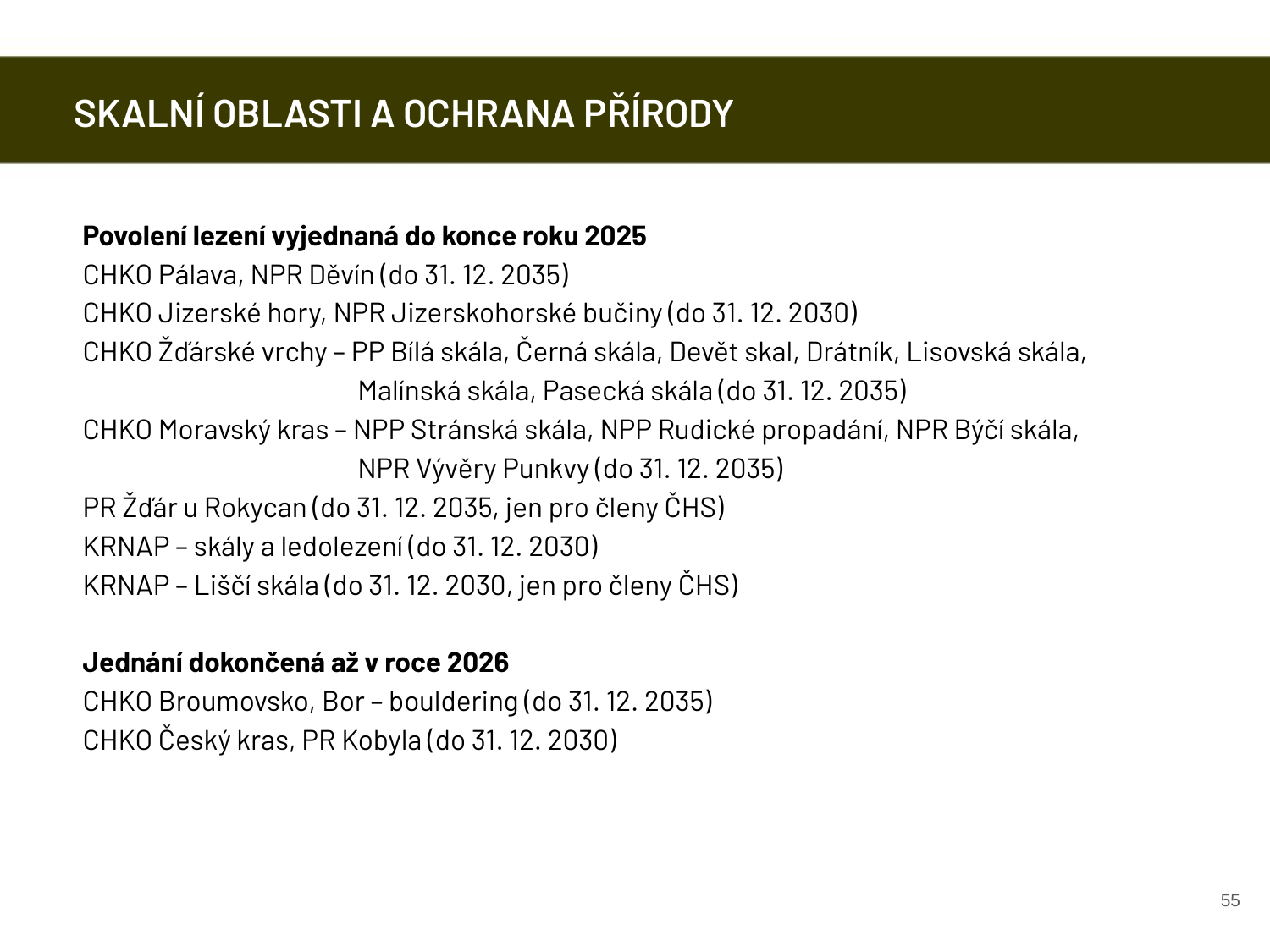

SKALNÍ OBLASTI A OCHRANA PŘÍRODY
Povolení lezení vyjednaná do konce roku 2025
CHKO Pálava, NPR Děvín (do 31. 12. 2035)
CHKO Jizerské hory, NPR Jizerskohorské bučiny (do 31. 12. 2030)
CHKO Žďárské vrchy – PP Bílá skála, Černá skála, Devět skal, Drátník, Lisovská skála,
Malínská skála, Pasecká skála (do 31. 12. 2035)
CHKO Moravský kras – NPP Stránská skála, NPP Rudické propadání, NPR Býčí skála,
NPR Vývěry Punkvy (do 31. 12. 2035)
PR Žďár u Rokycan (do 31. 12. 2035, jen pro členy ČHS)
KRNAP – skály a ledolezení (do 31. 12. 2030)
KRNAP – Liščí skála (do 31. 12. 2030, jen pro členy ČHS)

Jednání dokončená až v roce 2026
CHKO Broumovsko, Bor – bouldering (do 31. 12. 2035)
CHKO Český kras, PR Kobyla (do 31. 12. 2030)
55